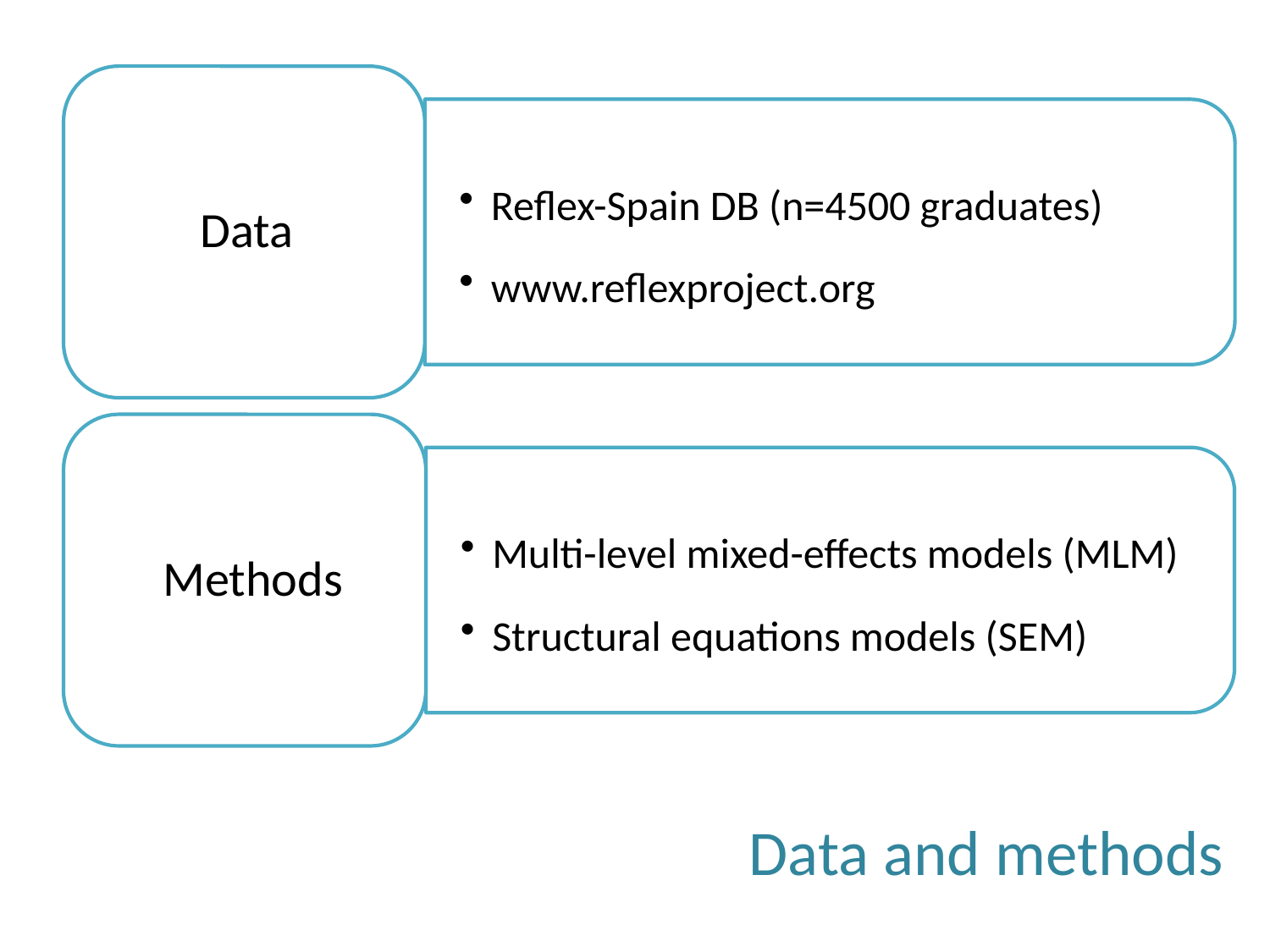

Reflex-Spain DB (n=4500 graduates)
www.reflexproject.org
Data
Multi-level mixed-effects models (MLM)
Structural equations models (SEM)
Methods
Data and methods